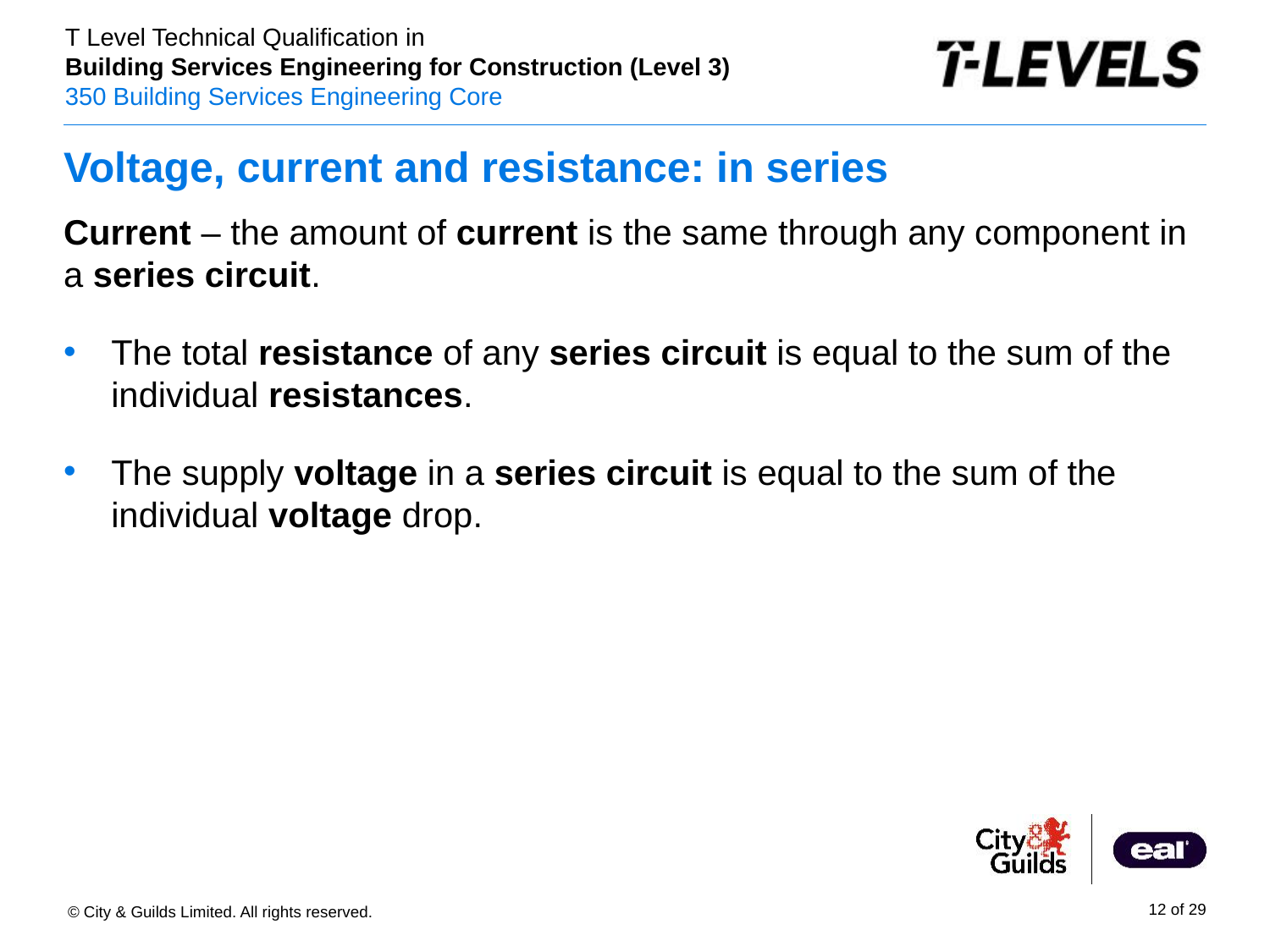

# Voltage, current and resistance: in series
Current – the amount of current is the same through any component in a series circuit.
The total resistance of any series circuit is equal to the sum of the individual resistances.
The supply voltage in a series circuit is equal to the sum of the individual voltage drop.